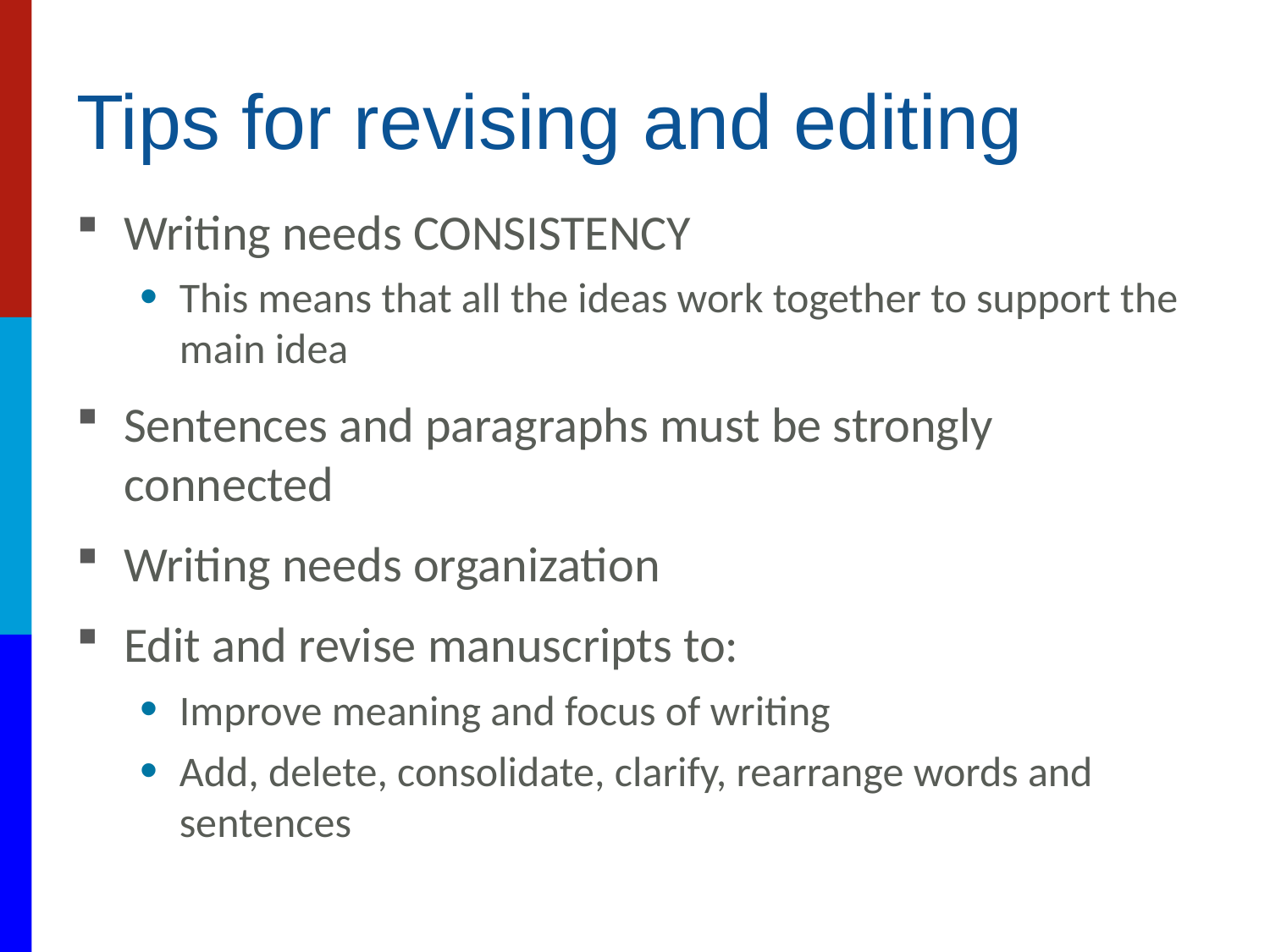

# Tips for revising and editing
Writing needs CONSISTENCY
This means that all the ideas work together to support the main idea
Sentences and paragraphs must be strongly connected
Writing needs organization
Edit and revise manuscripts to:
Improve meaning and focus of writing
Add, delete, consolidate, clarify, rearrange words and sentences